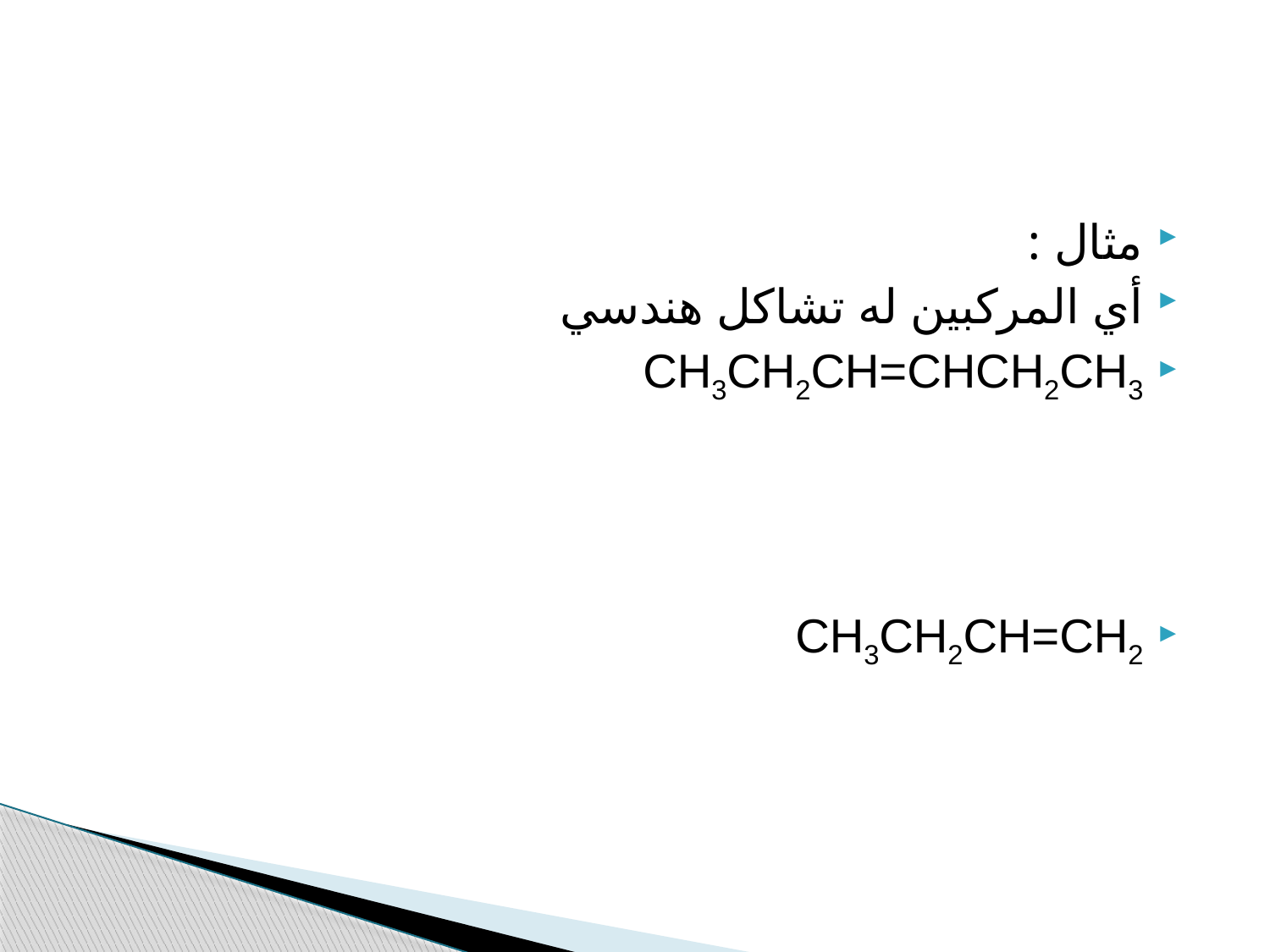

#
مثال :
أي المركبين له تشاكل هندسي
CH3CH2CH=CHCH2CH3

CH3CH2CH=CH2